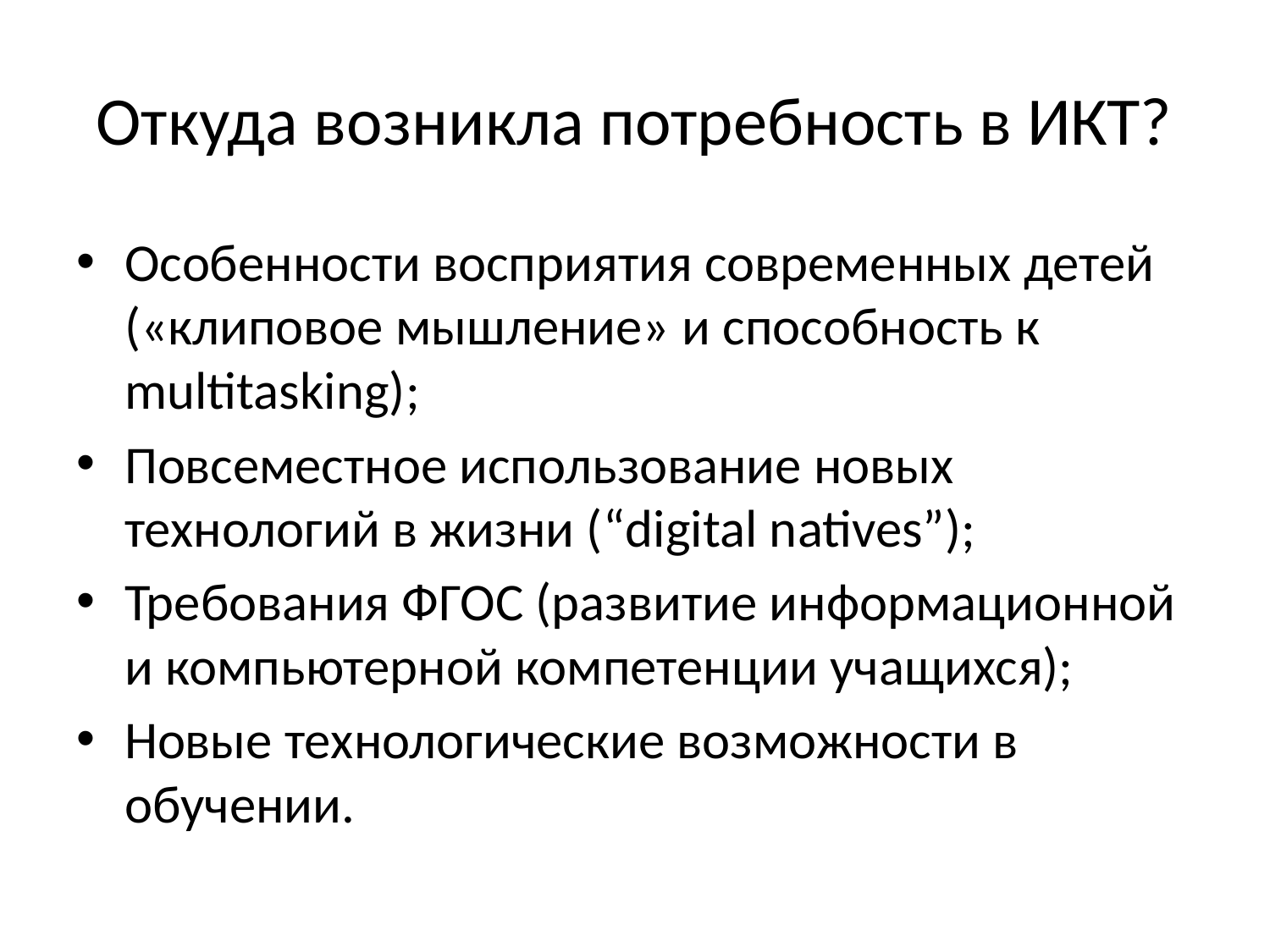

# Откуда возникла потребность в ИКТ?
Особенности восприятия современных детей («клиповое мышление» и способность к multitasking);
Повсеместное использование новых технологий в жизни (“digital natives”);
Требования ФГОС (развитие информационной и компьютерной компетенции учащихся);
Новые технологические возможности в обучении.